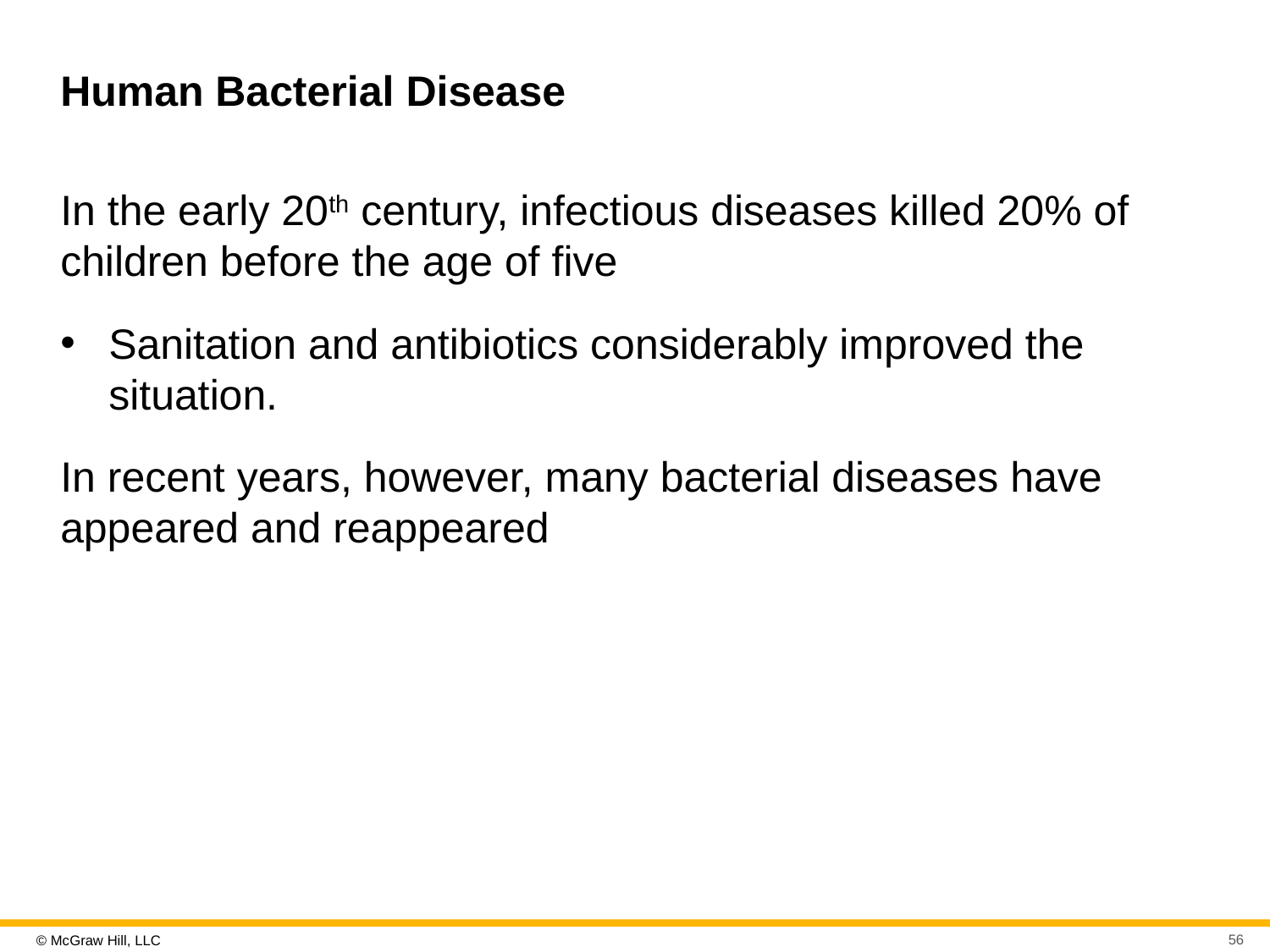

# Human Bacterial Disease
In the early 20th century, infectious diseases killed 20% of children before the age of five
Sanitation and antibiotics considerably improved the situation.
In recent years, however, many bacterial diseases have appeared and reappeared
56